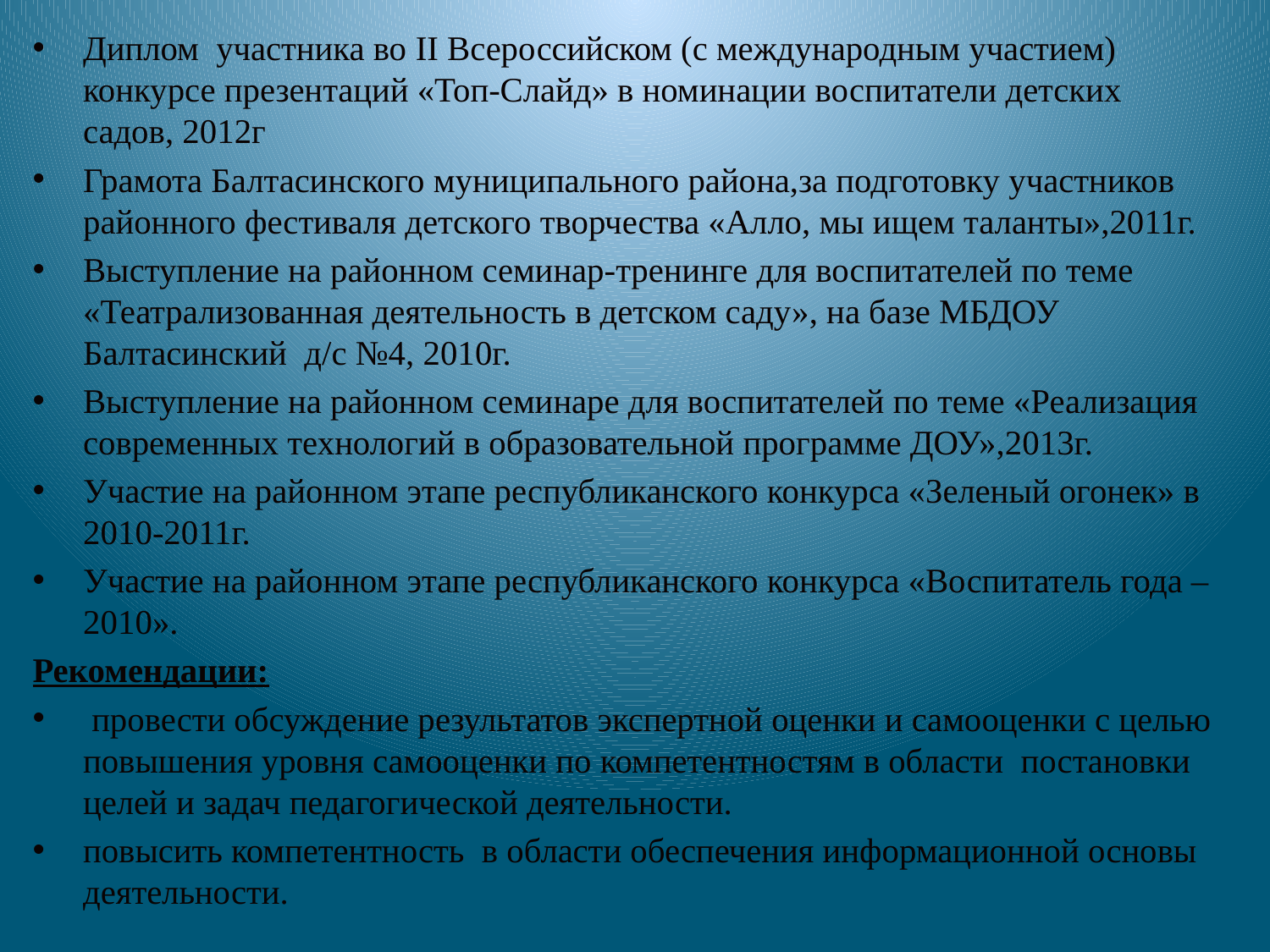

Диплом  участника во II Всероссийском (с международным участием) конкурсе презентаций «Топ-Слайд» в номинации воспитатели детских садов, 2012г
Грамота Балтасинского муниципального района,за подготовку участников районного фестиваля детского творчества «Алло, мы ищем таланты»,2011г.
Выступление на районном семинар-тренинге для воспитателей по теме «Театрализованная деятельность в детском саду», на базе МБДОУ Балтасинский  д/с №4, 2010г.
Выступление на районном семинаре для воспитателей по теме «Реализация современных технологий в образовательной программе ДОУ»,2013г.
Участие на районном этапе республиканского конкурса «Зеленый огонек» в 2010-2011г.
Участие на районном этапе республиканского конкурса «Воспитатель года – 2010».
Рекомендации:
 провести обсуждение результатов экспертной оценки и самооценки с целью повышения уровня самооценки по компетентностям в области  постановки целей и задач педагогической деятельности.
повысить компетентность  в области обеспечения информационной основы деятельности.